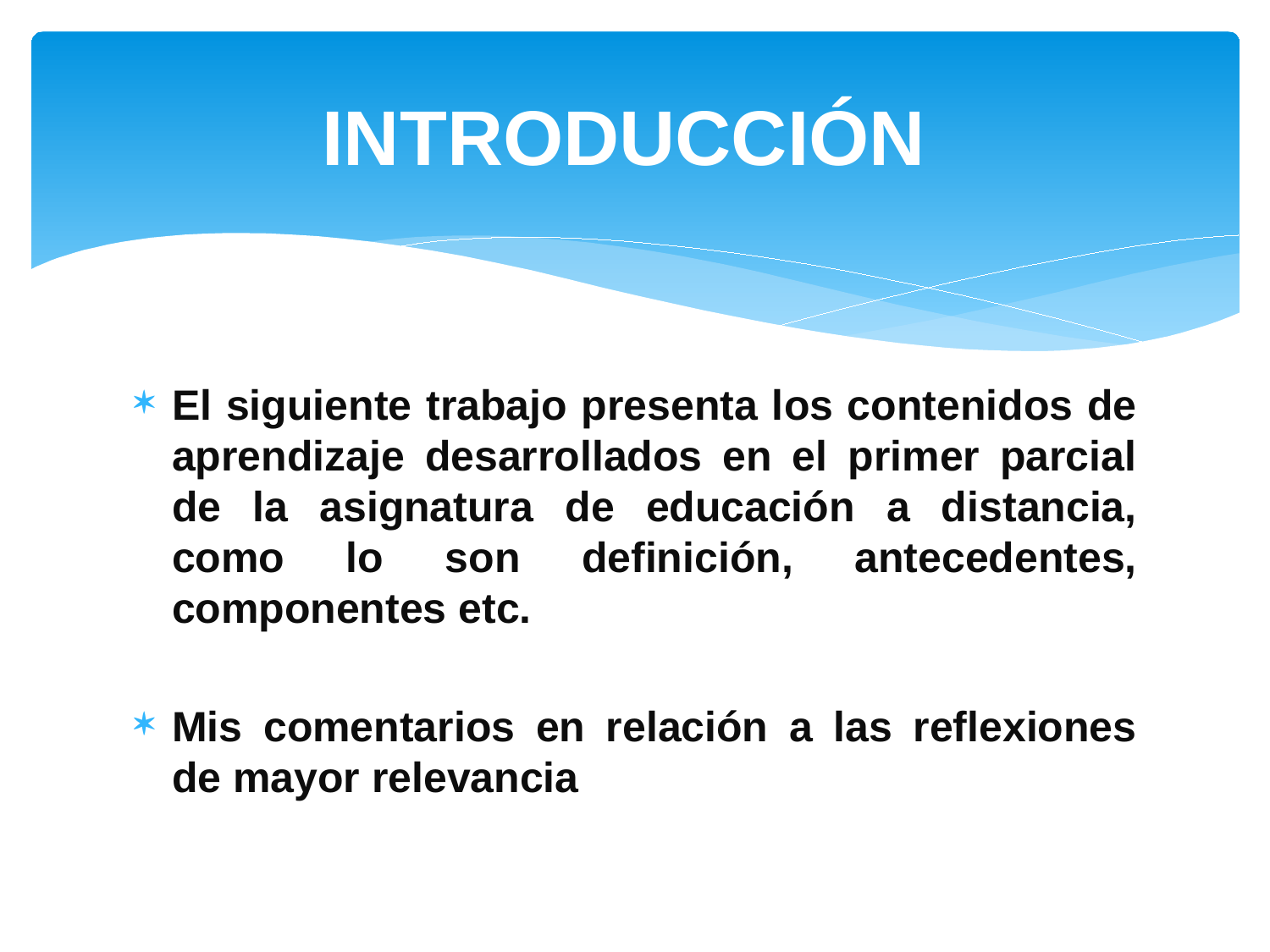

# INTRODUCCIÓN
El siguiente trabajo presenta los contenidos de aprendizaje desarrollados en el primer parcial de la asignatura de educación a distancia, como lo son definición, antecedentes, componentes etc.

Mis comentarios en relación a las reflexiones de mayor relevancia